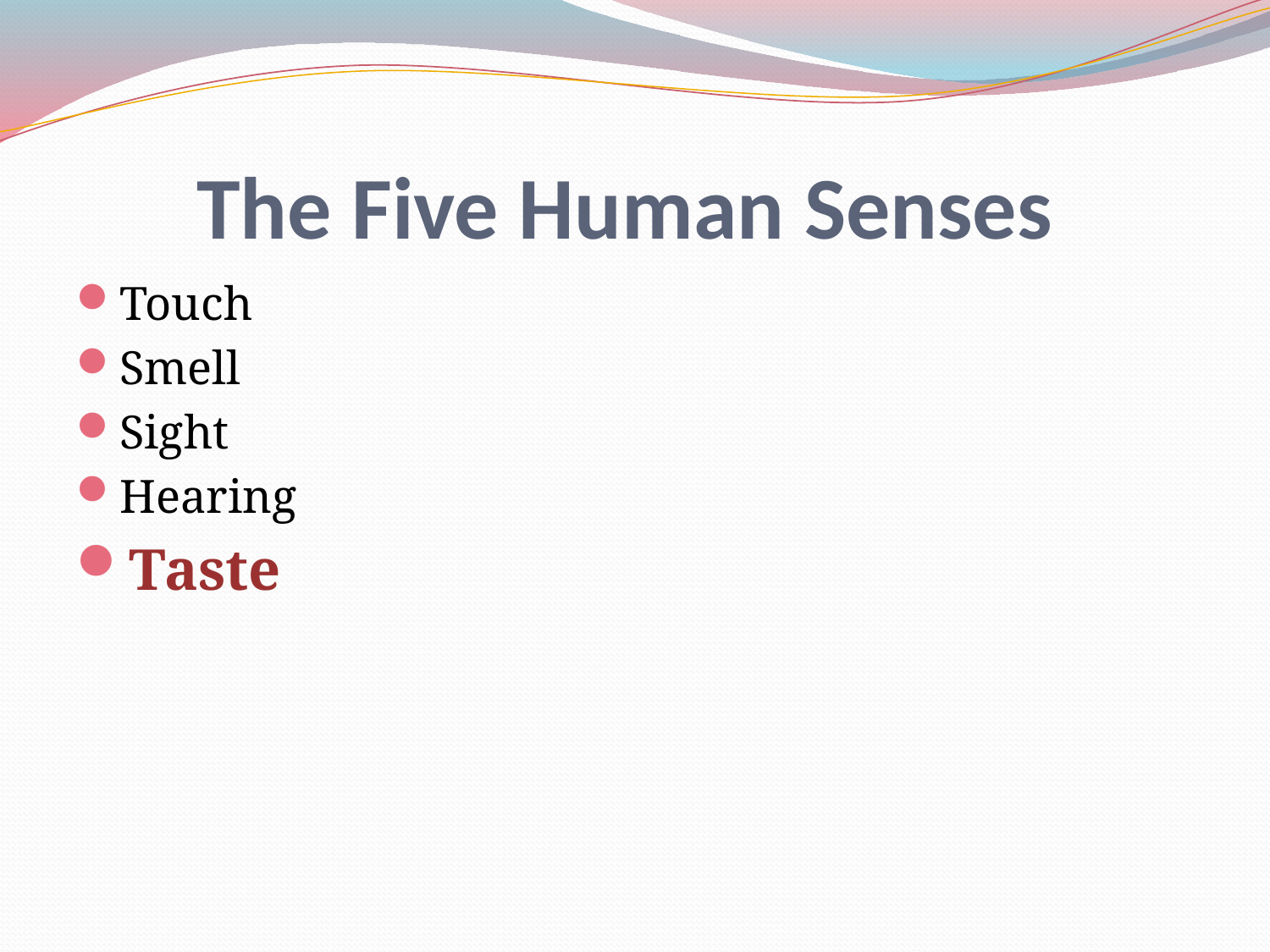

# The Five Human Senses
Touch
Smell
Sight
Hearing
Taste